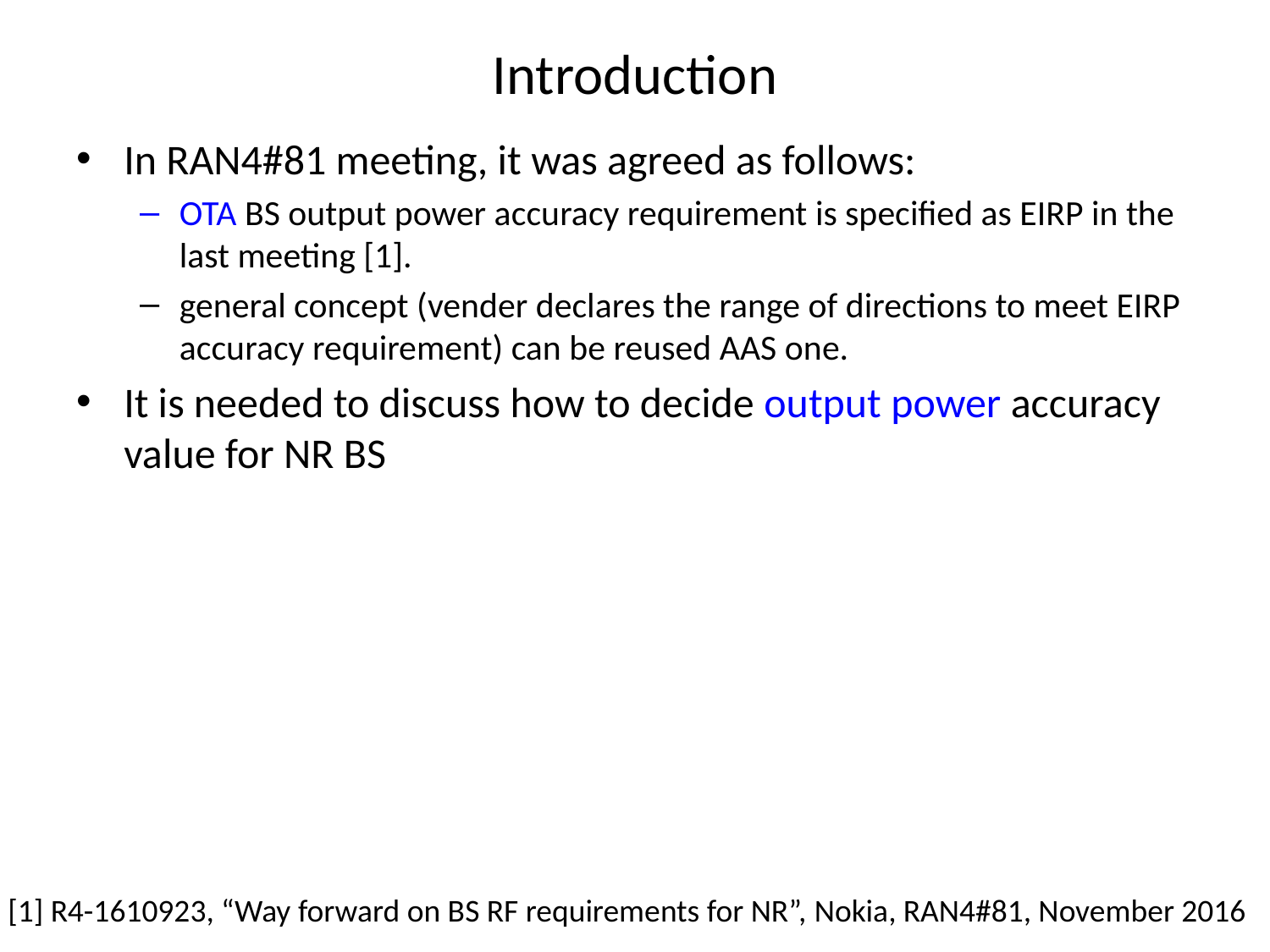

# Introduction
In RAN4#81 meeting, it was agreed as follows:
OTA BS output power accuracy requirement is specified as EIRP in the last meeting [1].
general concept (vender declares the range of directions to meet EIRP accuracy requirement) can be reused AAS one.
It is needed to discuss how to decide output power accuracy value for NR BS
[1] R4-1610923, “Way forward on BS RF requirements for NR”, Nokia, RAN4#81, November 2016